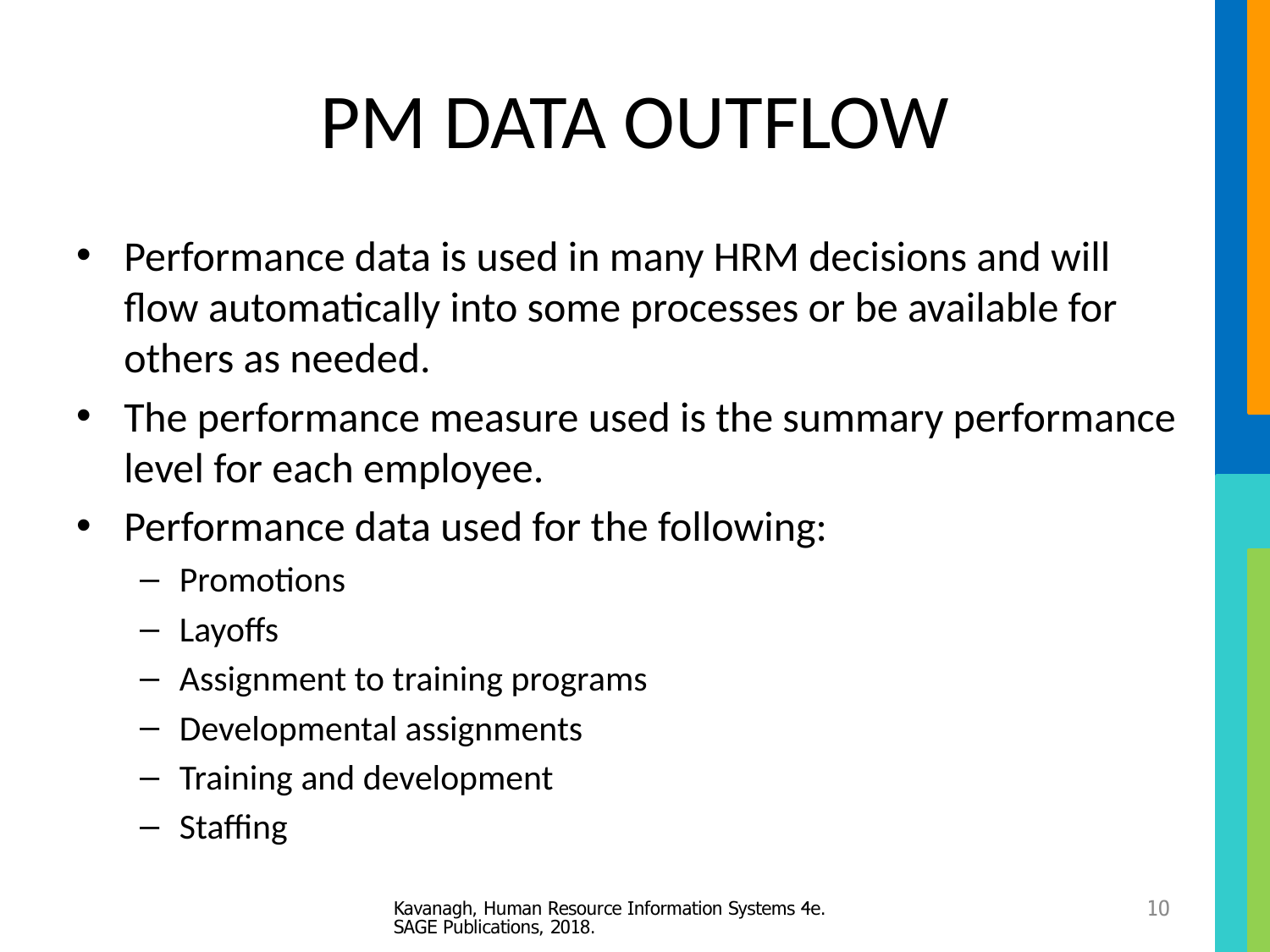

# PM DATA OUTFLOW
Performance data is used in many HRM decisions and will flow automatically into some processes or be available for others as needed.
The performance measure used is the summary performance level for each employee.
Performance data used for the following:
Promotions
Layoffs
Assignment to training programs
Developmental assignments
Training and development
Staffing

Kavanagh, Human Resource Information Systems 4e. SAGE Publications, 2018.
10